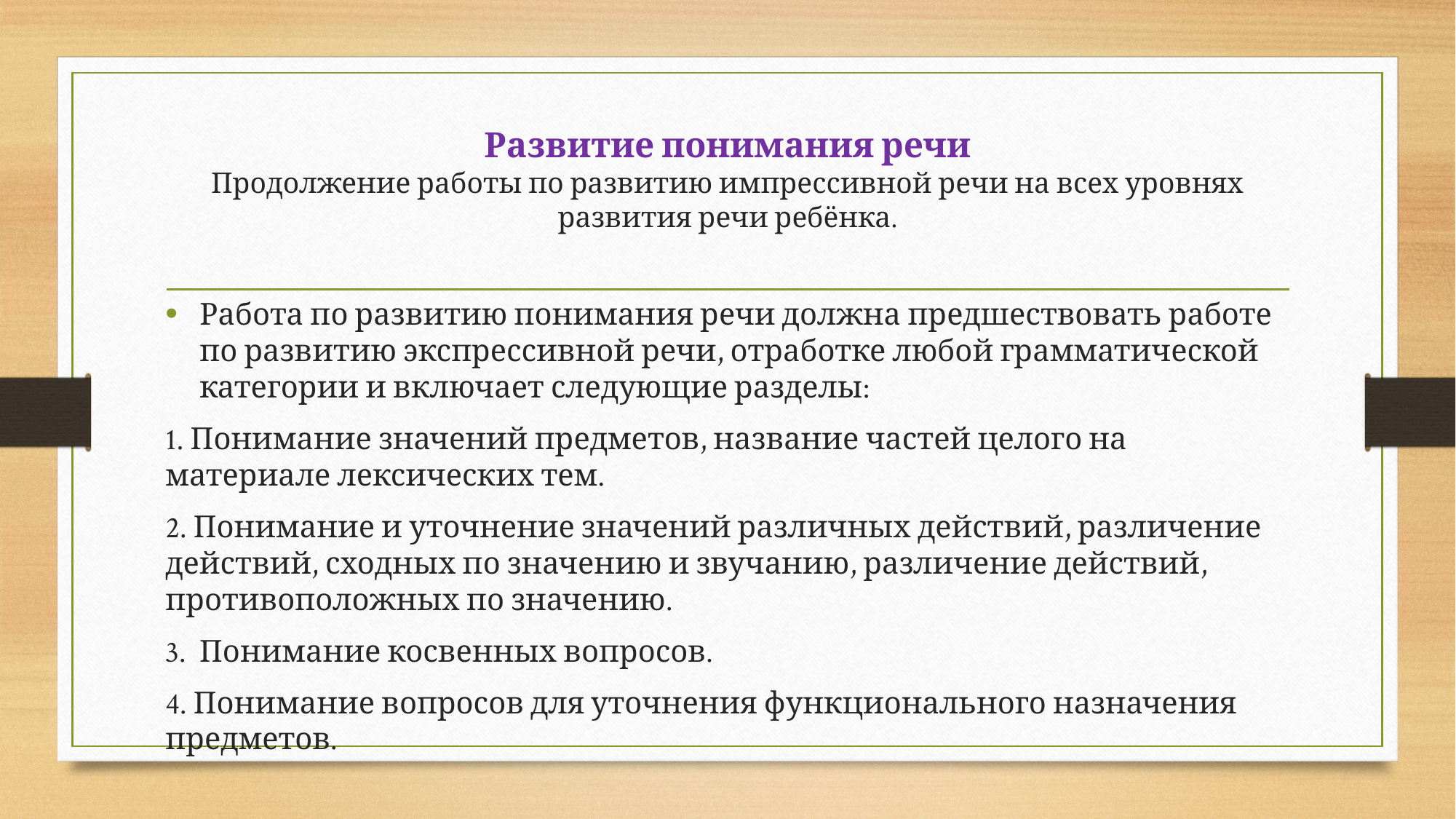

# Развитие понимания речи Продолжение работы по развитию импрессивной речи на всех уровнях развития речи ребёнка.
Работа по развитию понимания речи должна предшествовать работе по развитию экспрессивной речи, отработке любой грамматической категории и включает следующие разделы:
1. Понимание значений предметов, название частей целого на материале лексических тем.
2. Понимание и уточнение значений различных действий, различение действий, сходных по значению и звучанию, различение действий, противоположных по значению.
3.  Понимание косвенных вопросов.
4. Понимание вопросов для уточнения функционального назначения предметов.